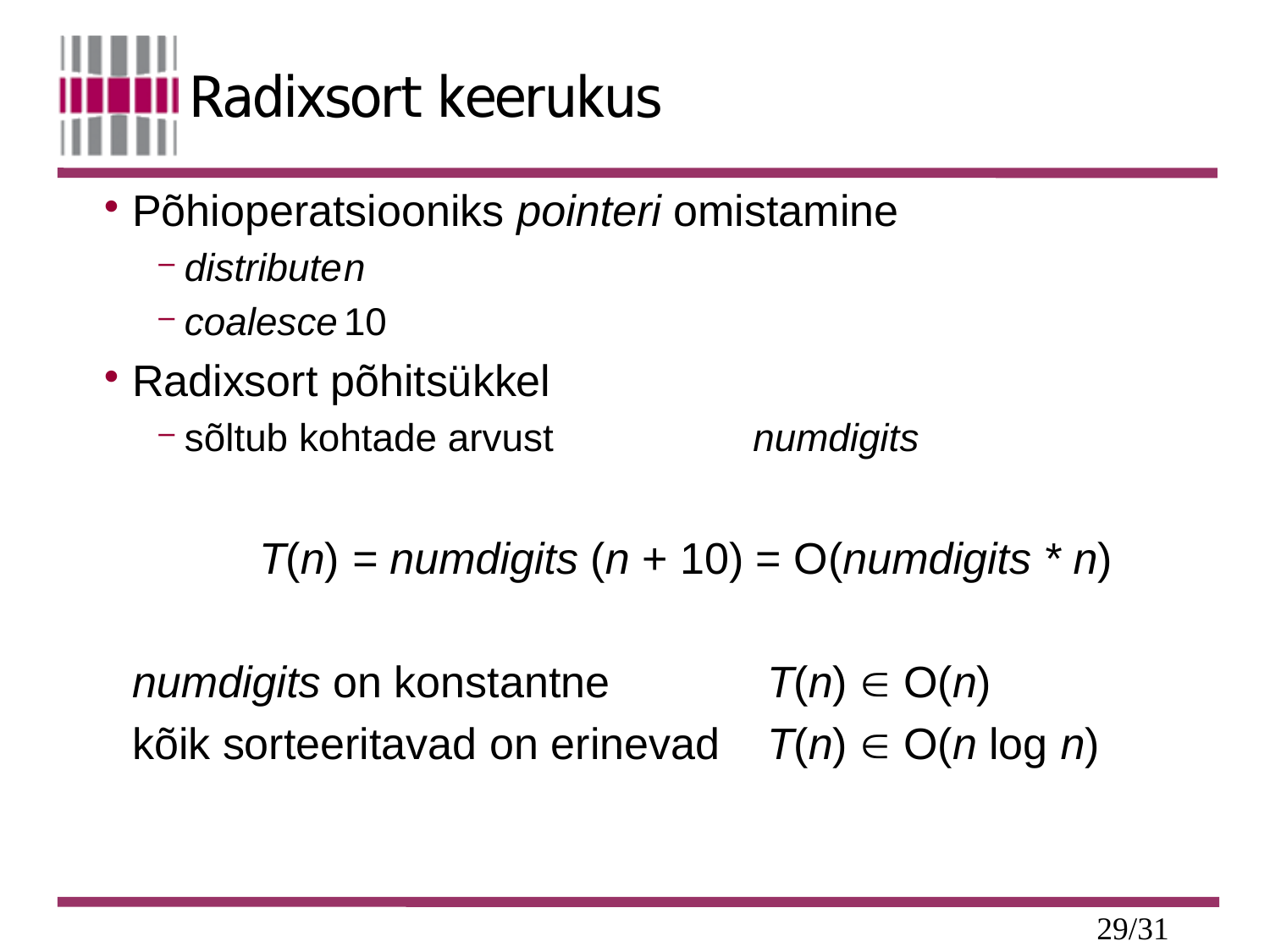

# Radixsort keerukus
Põhioperatsiooniks pointeri omistamine
distribute	n
coalesce	10
Radixsort põhitsükkel
sõltub kohtade arvust	numdigits

		T(n) = numdigits (n + 10) = O(numdigits * n)

	numdigits on konstantne 	 	T(n) ∈ O(n)
	kõik sorteeritavad on erinevad	T(n) ∈ O(n log n)